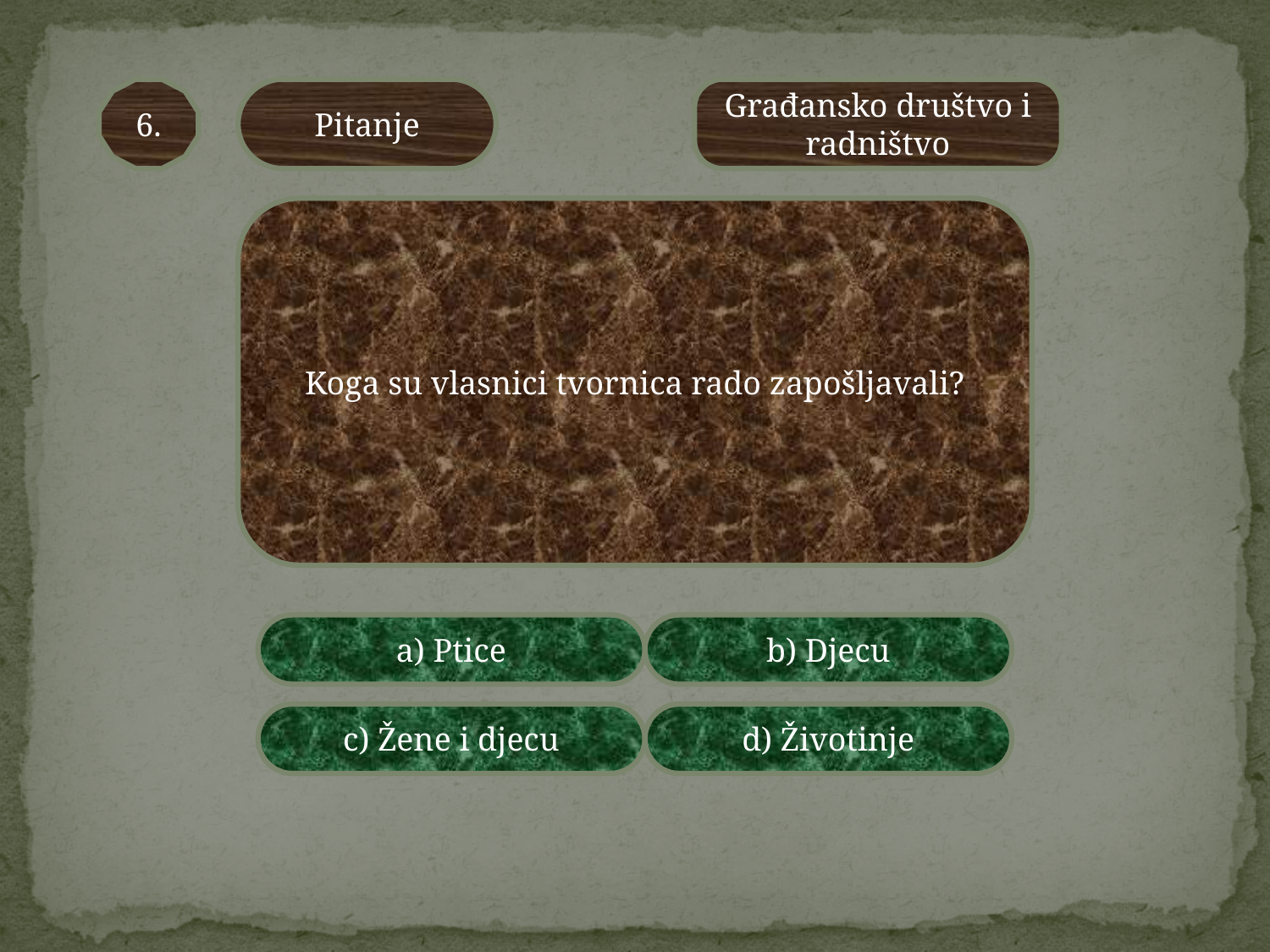

6.
Pitanje
Građansko društvo i radništvo
Koga su vlasnici tvornica rado zapošljavali?
a) Ptice
b) Djecu
c) Žene i djecu
d) Životinje